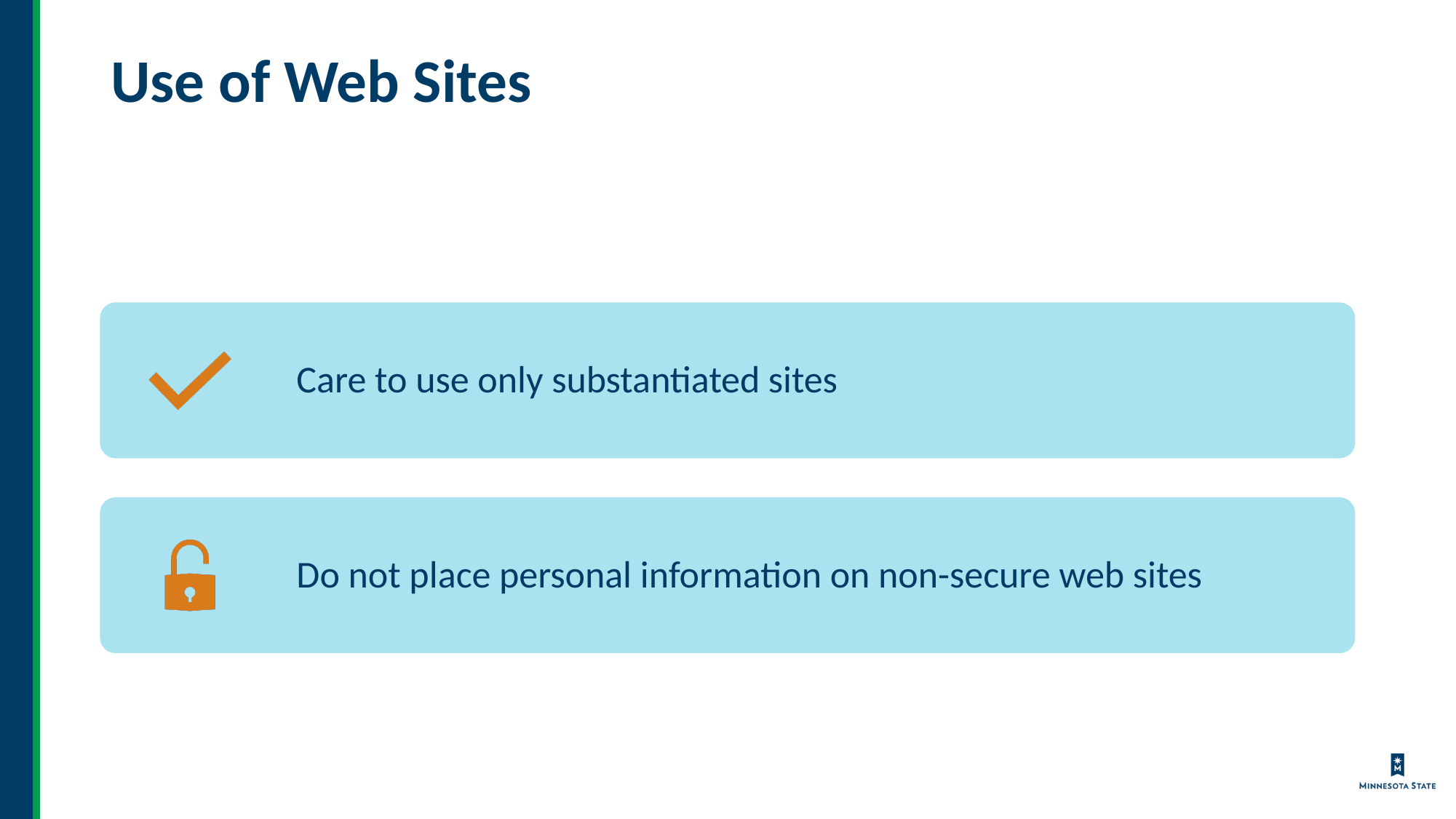

# Use of Web Sites
Care to use only substantiated sites
Do not place personal information on non-secure web sites